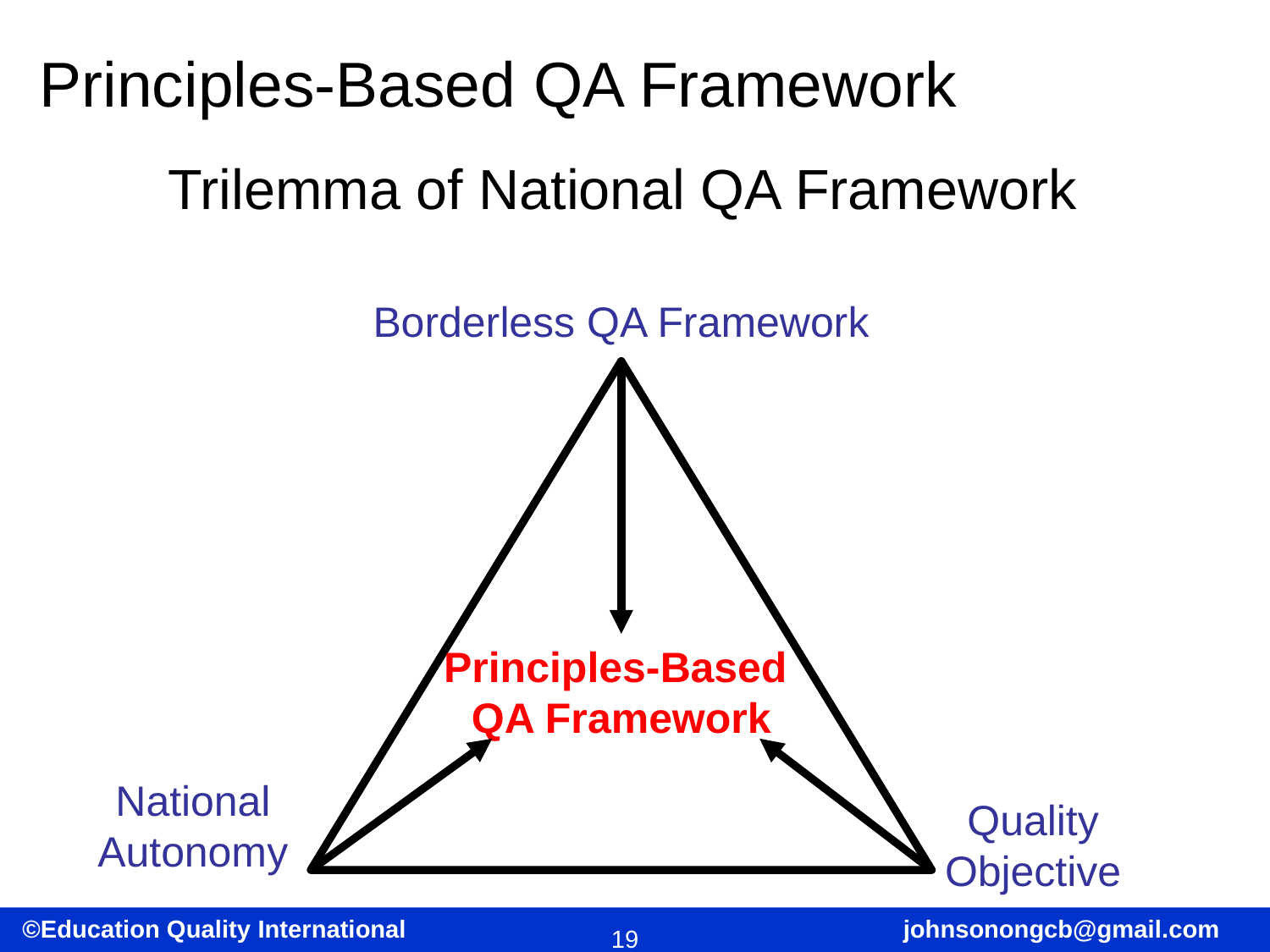

# Principles-Based QA Framework
Trilemma of National QA Framework

Borderless QA Framework

Principles-Based
QA Framework
National Autonomy
Quality
Objective
19